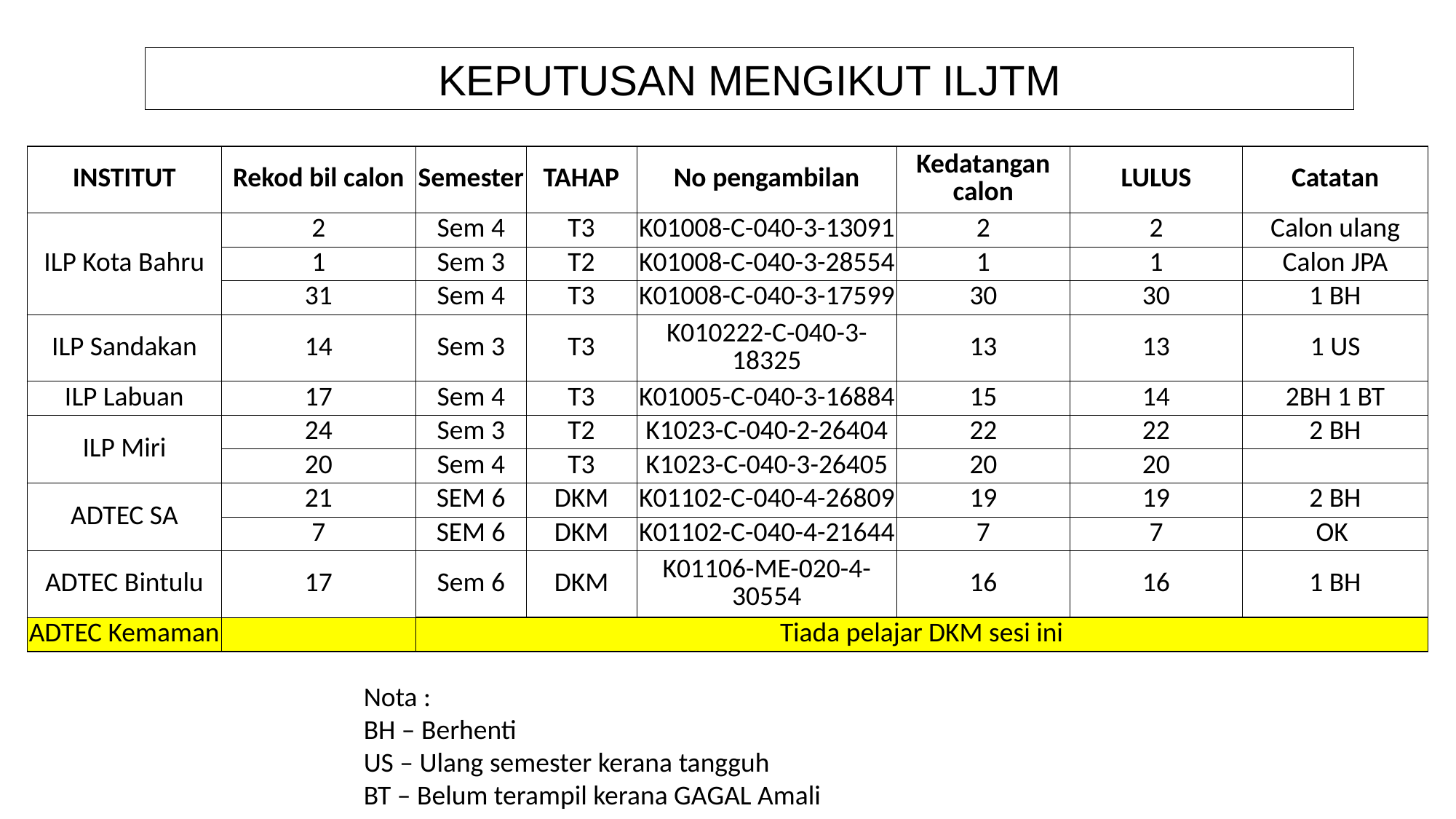

KEPUTUSAN MENGIKUT ILJTM
| INSTITUT | Rekod bil calon | Semester | TAHAP | No pengambilan | Kedatangan calon | LULUS | Catatan |
| --- | --- | --- | --- | --- | --- | --- | --- |
| ILP Kota Bahru | 2 | Sem 4 | T3 | K01008-C-040-3-13091 | 2 | 2 | Calon ulang |
|  | 1 | Sem 3 | T2 | K01008-C-040-3-28554 | 1 | 1 | Calon JPA |
|  | 31 | Sem 4 | T3 | K01008-C-040-3-17599 | 30 | 30 | 1 BH |
| ILP Sandakan | 14 | Sem 3 | T3 | K010222-C-040-3-18325 | 13 | 13 | 1 US |
| ILP Labuan | 17 | Sem 4 | T3 | K01005-C-040-3-16884 | 15 | 14 | 2BH 1 BT |
| ILP Miri | 24 | Sem 3 | T2 | K1023-C-040-2-26404 | 22 | 22 | 2 BH |
|  | 20 | Sem 4 | T3 | K1023-C-040-3-26405 | 20 | 20 |  |
| ADTEC SA | 21 | SEM 6 | DKM | K01102-C-040-4-26809 | 19 | 19 | 2 BH |
|  | 7 | SEM 6 | DKM | K01102-C-040-4-21644 | 7 | 7 | OK |
| ADTEC Bintulu | 17 | Sem 6 | DKM | K01106-ME-020-4-30554 | 16 | 16 | 1 BH |
| ADTEC Kemaman |  | Tiada pelajar DKM sesi ini |  |  |  |  |  |
Nota :
BH – Berhenti
US – Ulang semester kerana tangguh
BT – Belum terampil kerana GAGAL Amali